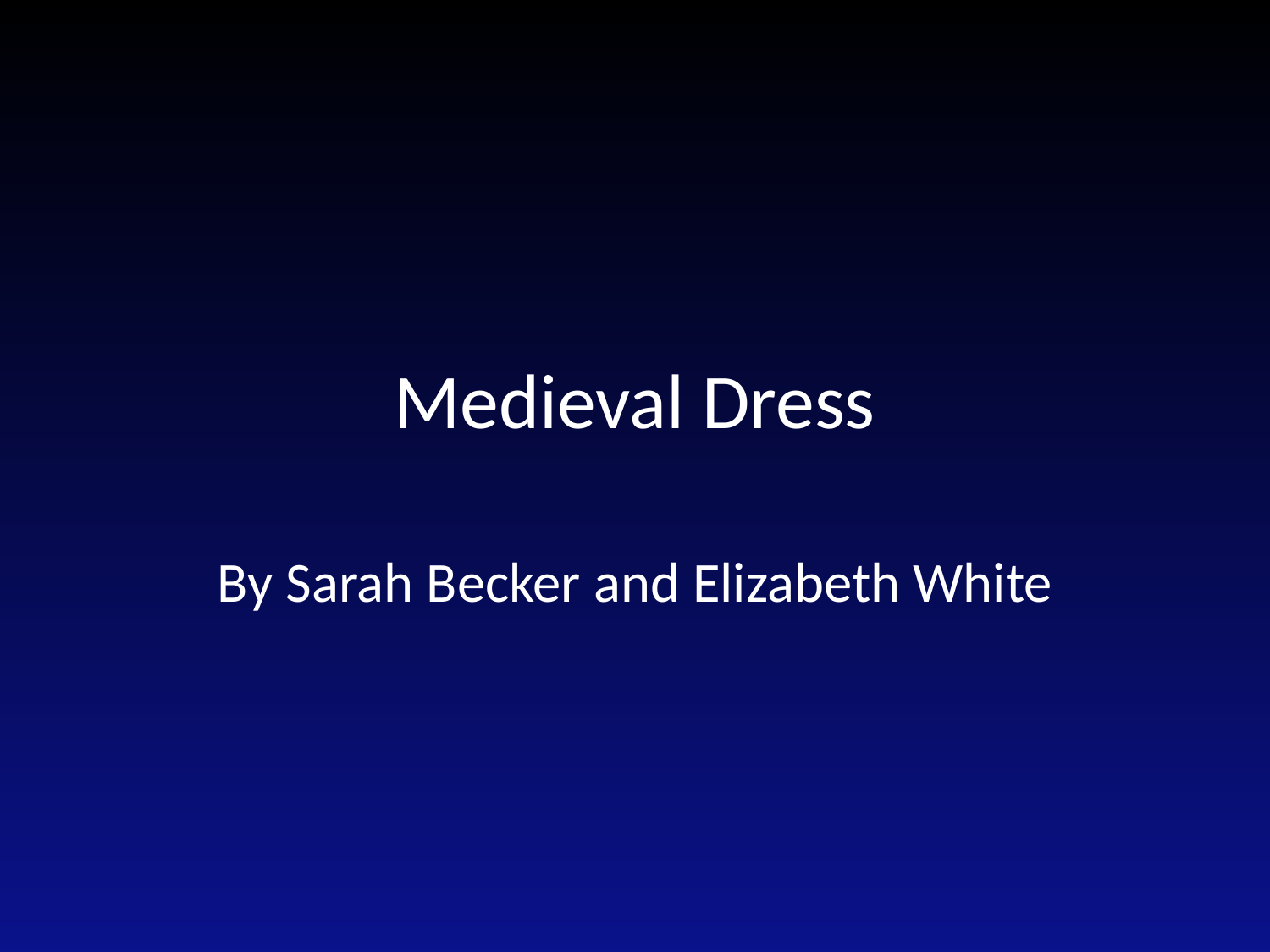

# Medieval Dress
By Sarah Becker and Elizabeth White